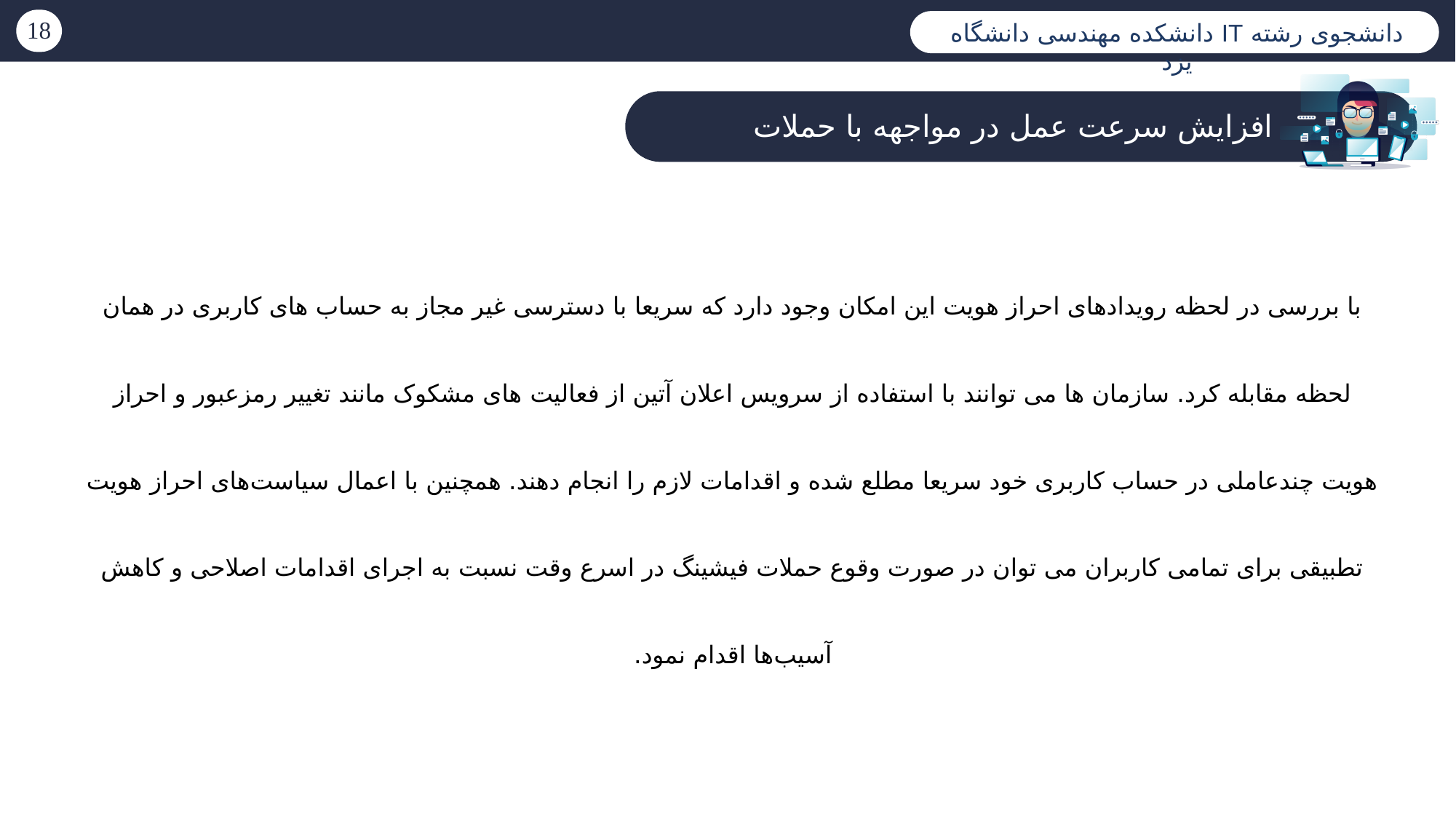

دانشجوی رشته IT دانشکده مهندسی دانشگاه یزد
افزایش سرعت عمل در مواجهه با حملات
با بررسی در لحظه رویدادهای احراز هویت این امکان وجود دارد که سریعا با دسترسی غیر مجاز به حساب های کاربری در همان لحظه مقابله کرد. سازمان ها می توانند با استفاده از سرویس اعلان آتین از فعالیت‌ های مشکوک مانند تغییر رمزعبور و احراز هویت چندعاملی در حساب کاربری خود سریعا مطلع شده و اقدامات لازم را انجام دهند. همچنین با اعمال سیاست‌های احراز هویت تطبیقی برای تمامی کاربران می توان در صورت وقوع حملات فیشینگ در اسرع وقت نسبت به اجرای اقدامات اصلاحی و کاهش آسیب‌ها اقدام نمود.